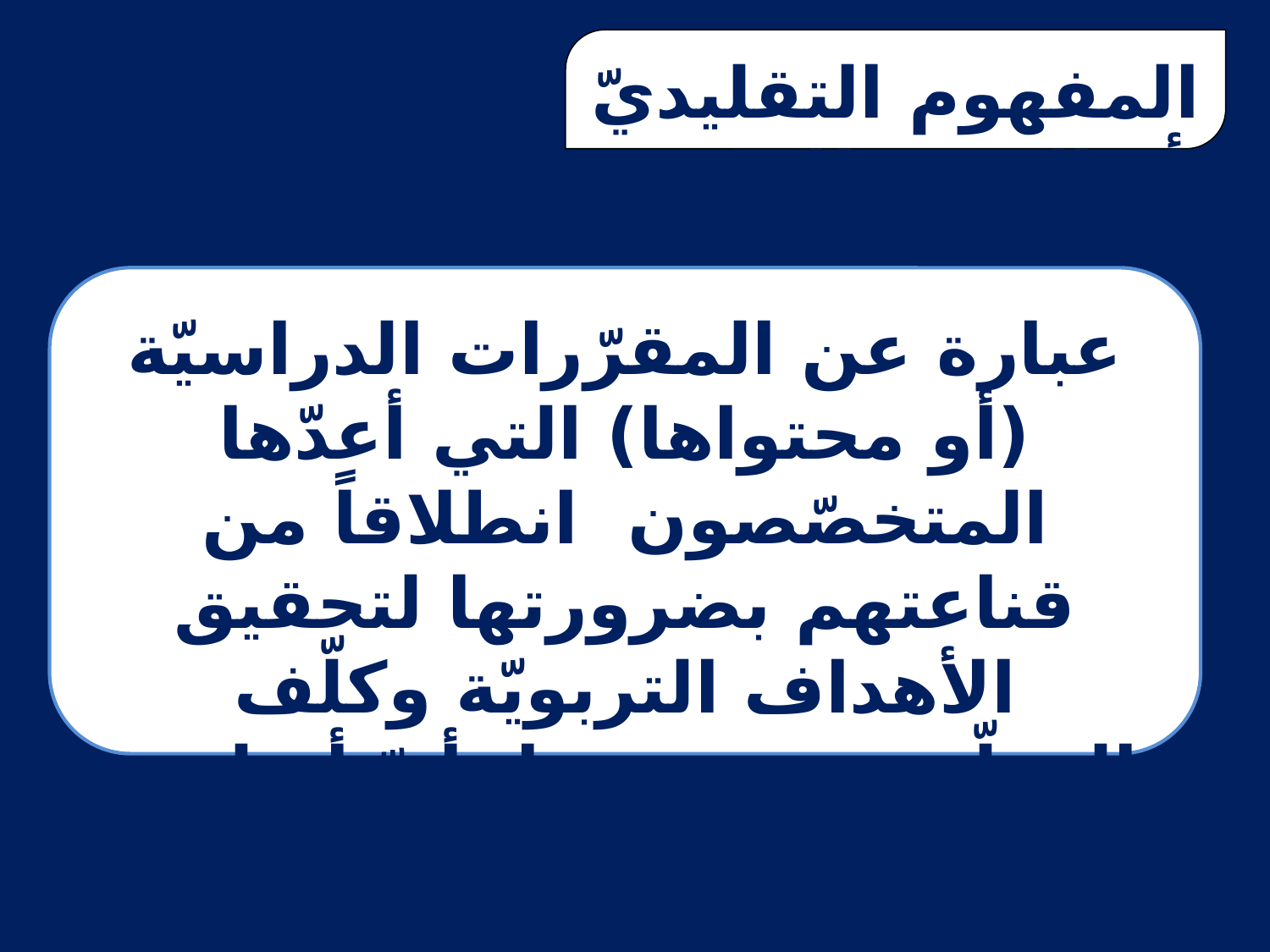

المفهوم التقليديّ أو الضيق للمنهج

عبارة عن المقرّرات الدراسيّة (أو محتواها) التي أعدّها المتخصّصون  انطلاقاً من قناعتهم بضرورتها لتحقيق الأهداف التربويّة وكلّف المعلّمون تدريسها بأيّ أسلوب يرونه مناسباً وطلب إلى التلميذ استظهارها وإدراك حقائقها, دون أدنى اعتبار لاستعداداته وميوله .